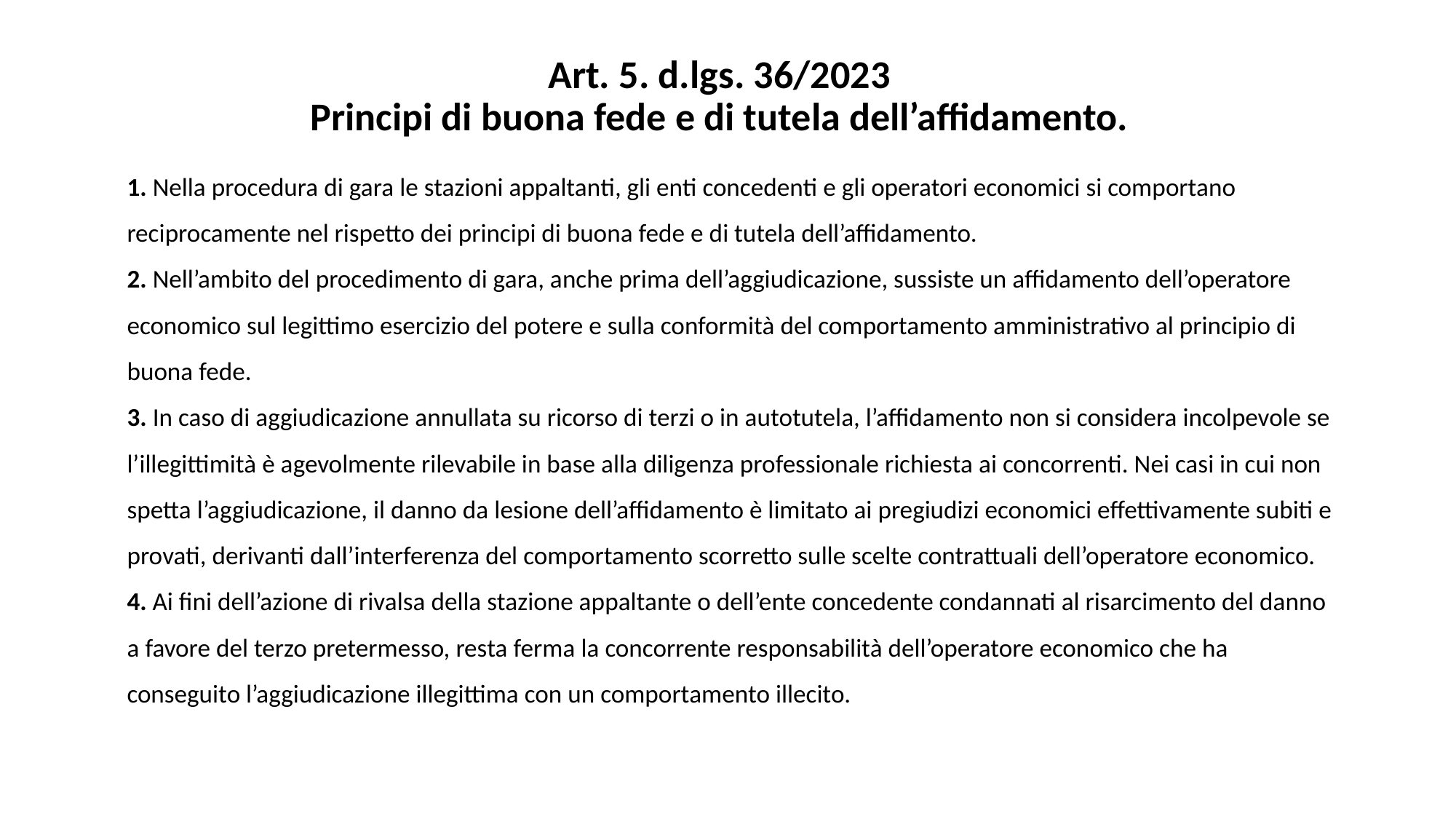

# Art. 5. d.lgs. 36/2023 Principi di buona fede e di tutela dell’affidamento.
1. Nella procedura di gara le stazioni appaltanti, gli enti concedenti e gli operatori economici si comportano reciprocamente nel rispetto dei principi di buona fede e di tutela dell’affidamento.
2. Nell’ambito del procedimento di gara, anche prima dell’aggiudicazione, sussiste un affidamento dell’operatore economico sul legittimo esercizio del potere e sulla conformità del comportamento amministrativo al principio di buona fede.
3. In caso di aggiudicazione annullata su ricorso di terzi o in autotutela, l’affidamento non si considera incolpevole se l’illegittimità è agevolmente rilevabile in base alla diligenza professionale richiesta ai concorrenti. Nei casi in cui non spetta l’aggiudicazione, il danno da lesione dell’affidamento è limitato ai pregiudizi economici effettivamente subiti e provati, derivanti dall’interferenza del comportamento scorretto sulle scelte contrattuali dell’operatore economico.
4. Ai fini dell’azione di rivalsa della stazione appaltante o dell’ente concedente condannati al risarcimento del danno a favore del terzo pretermesso, resta ferma la concorrente responsabilità dell’operatore economico che ha conseguito l’aggiudicazione illegittima con un comportamento illecito.